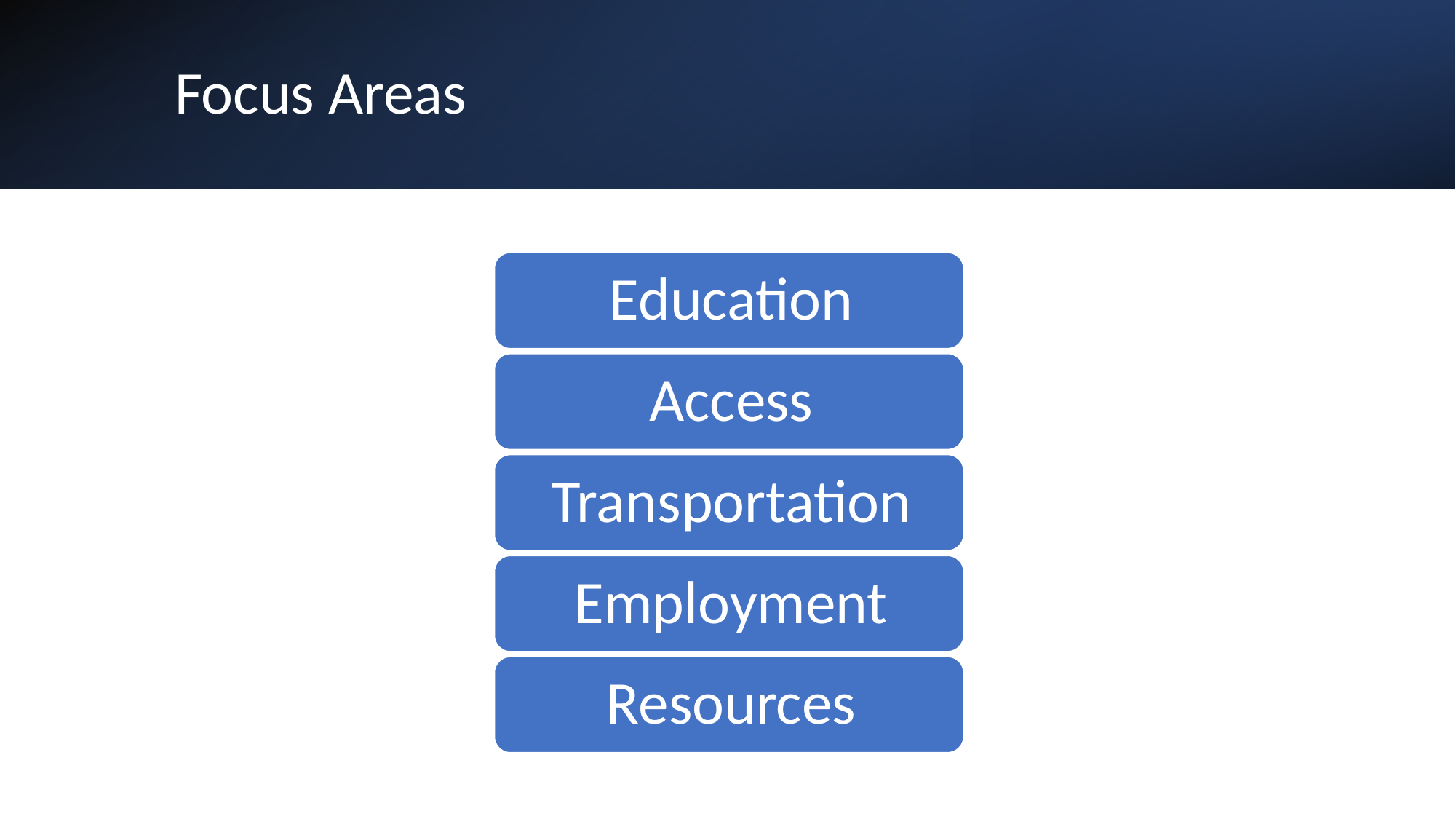

# Focus Areas
Education
Access
Transportation
Employment
Resources